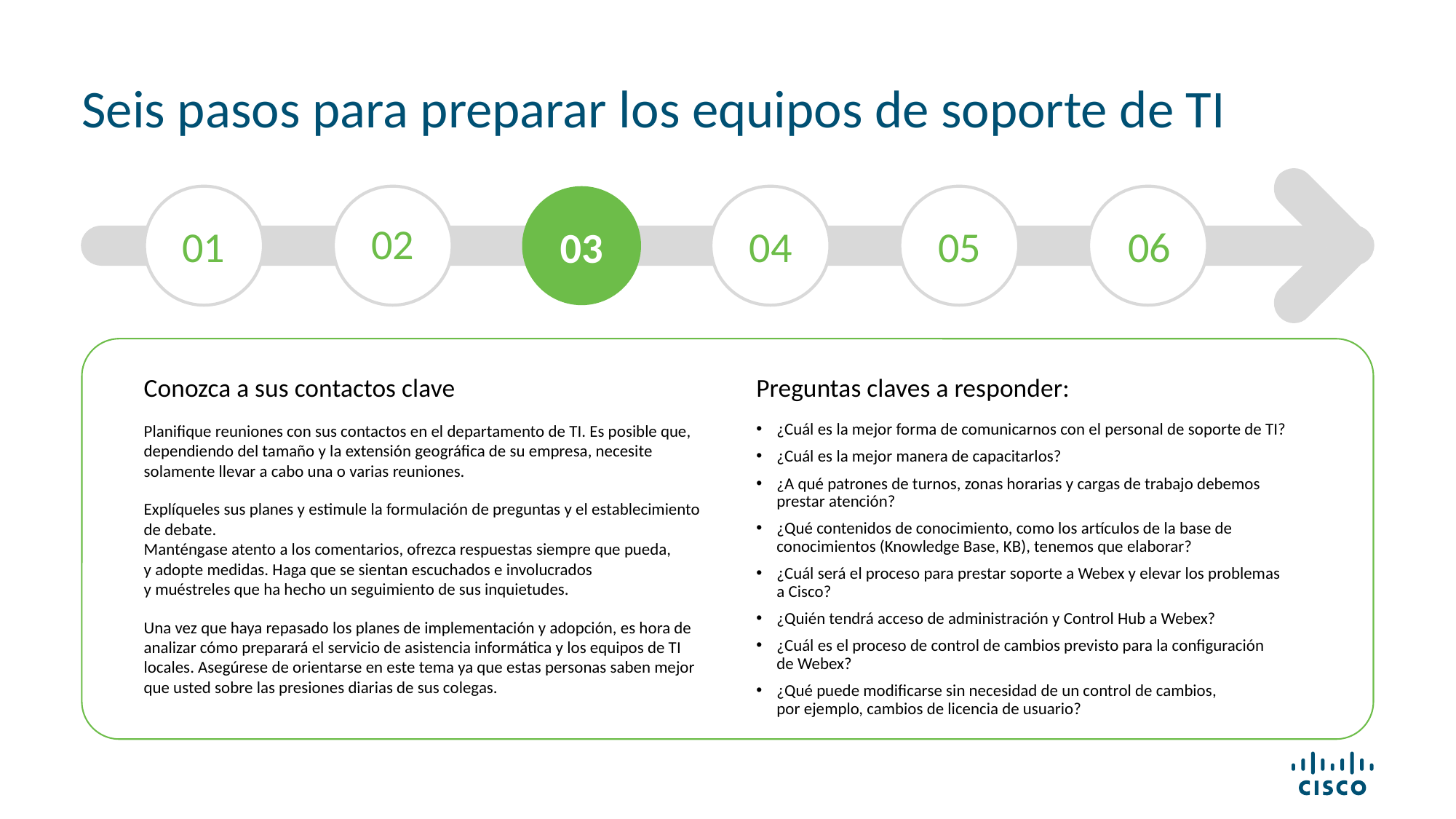

# Seis pasos para preparar los equipos de soporte de TI

02
01
04
05
06
03

Conozca a sus contactos clave
Planifique reuniones con sus contactos en el departamento de TI. Es posible que, dependiendo del tamaño y la extensión geográfica de su empresa, necesite solamente llevar a cabo una o varias reuniones.
Explíqueles sus planes y estimule la formulación de preguntas y el establecimiento de debate.
Manténgase atento a los comentarios, ofrezca respuestas siempre que pueda,
y adopte medidas. Haga que se sientan escuchados e involucrados
y muéstreles que ha hecho un seguimiento de sus inquietudes.
Una vez que haya repasado los planes de implementación y adopción, es hora de analizar cómo preparará el servicio de asistencia informática y los equipos de TI locales. Asegúrese de orientarse en este tema ya que estas personas saben mejor que usted sobre las presiones diarias de sus colegas.
Preguntas claves a responder:
¿Cuál es la mejor forma de comunicarnos con el personal de soporte de TI?
¿Cuál es la mejor manera de capacitarlos?
¿A qué patrones de turnos, zonas horarias y cargas de trabajo debemos
prestar atención?
¿Qué contenidos de conocimiento, como los artículos de la base de
conocimientos (Knowledge Base, KB), tenemos que elaborar?
¿Cuál será el proceso para prestar soporte a Webex y elevar los problemas
a Cisco?
¿Quién tendrá acceso de administración y Control Hub a Webex?
¿Cuál es el proceso de control de cambios previsto para la configuración
de Webex?
¿Qué puede modificarse sin necesidad de un control de cambios,
por ejemplo, cambios de licencia de usuario?